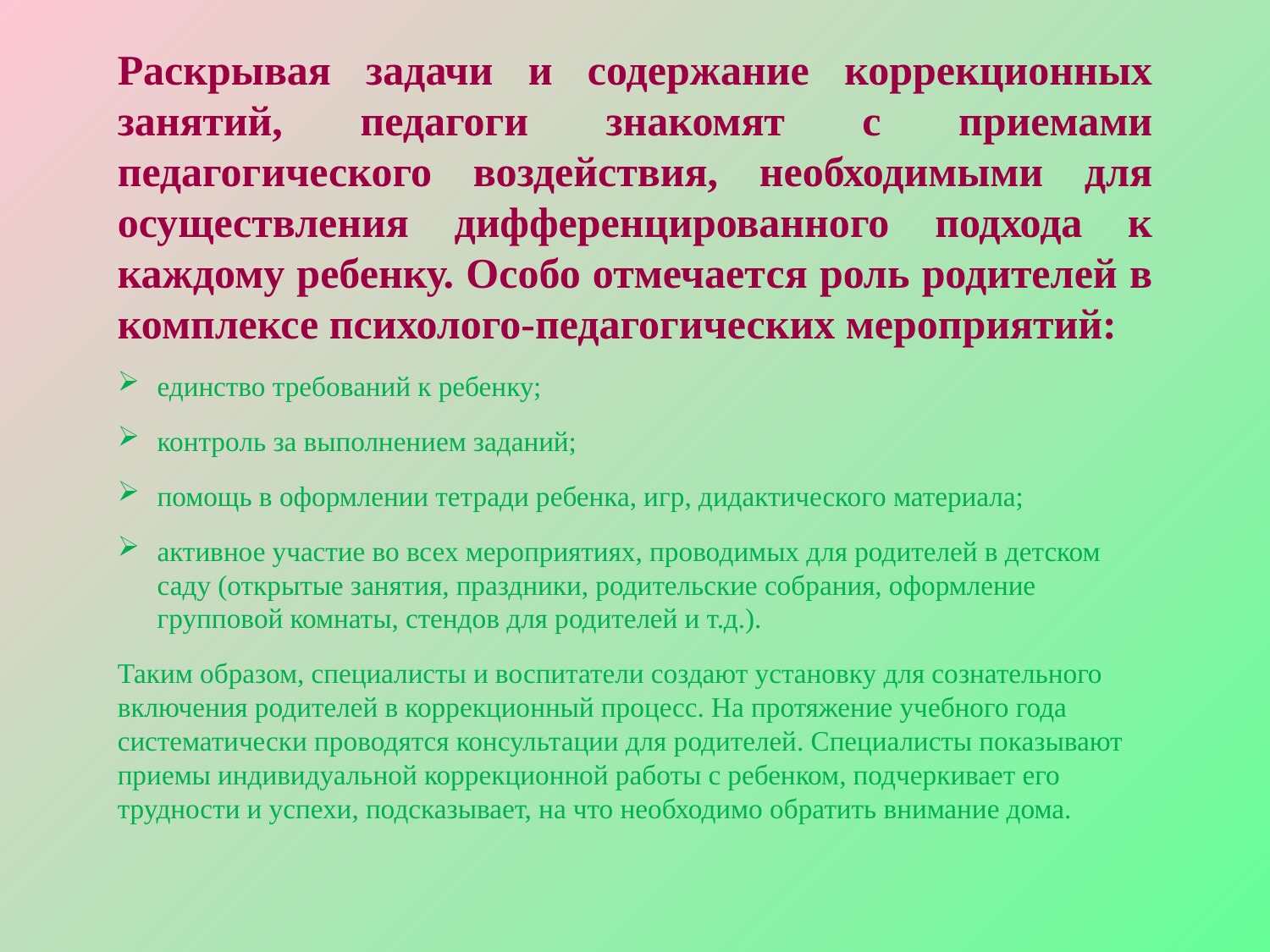

Раскрывая задачи и содержание коррекционных занятий, педагоги знакомят с приемами педагогического воздействия, необходимыми для осуществления дифференцированного подхода к каждому ребенку. Особо отмечается роль родителей в комплексе психолого-педагогических мероприятий:
единство требований к ребенку;
контроль за выполнением заданий;
помощь в оформлении тетради ребенка, игр, дидактического материала;
активное участие во всех мероприятиях, проводимых для родителей в детском саду (открытые занятия, праздники, родительские собрания, оформление групповой комнаты, стендов для родителей и т.д.).
Таким образом, специалисты и воспитатели создают установку для сознательного включения родителей в коррекционный процесс. На протяжение учебного года систематически проводятся консультации для родителей. Специалисты показывают приемы индивидуальной коррекционной работы с ребенком, подчеркивает его трудности и успехи, подсказывает, на что необходимо обратить внимание дома.